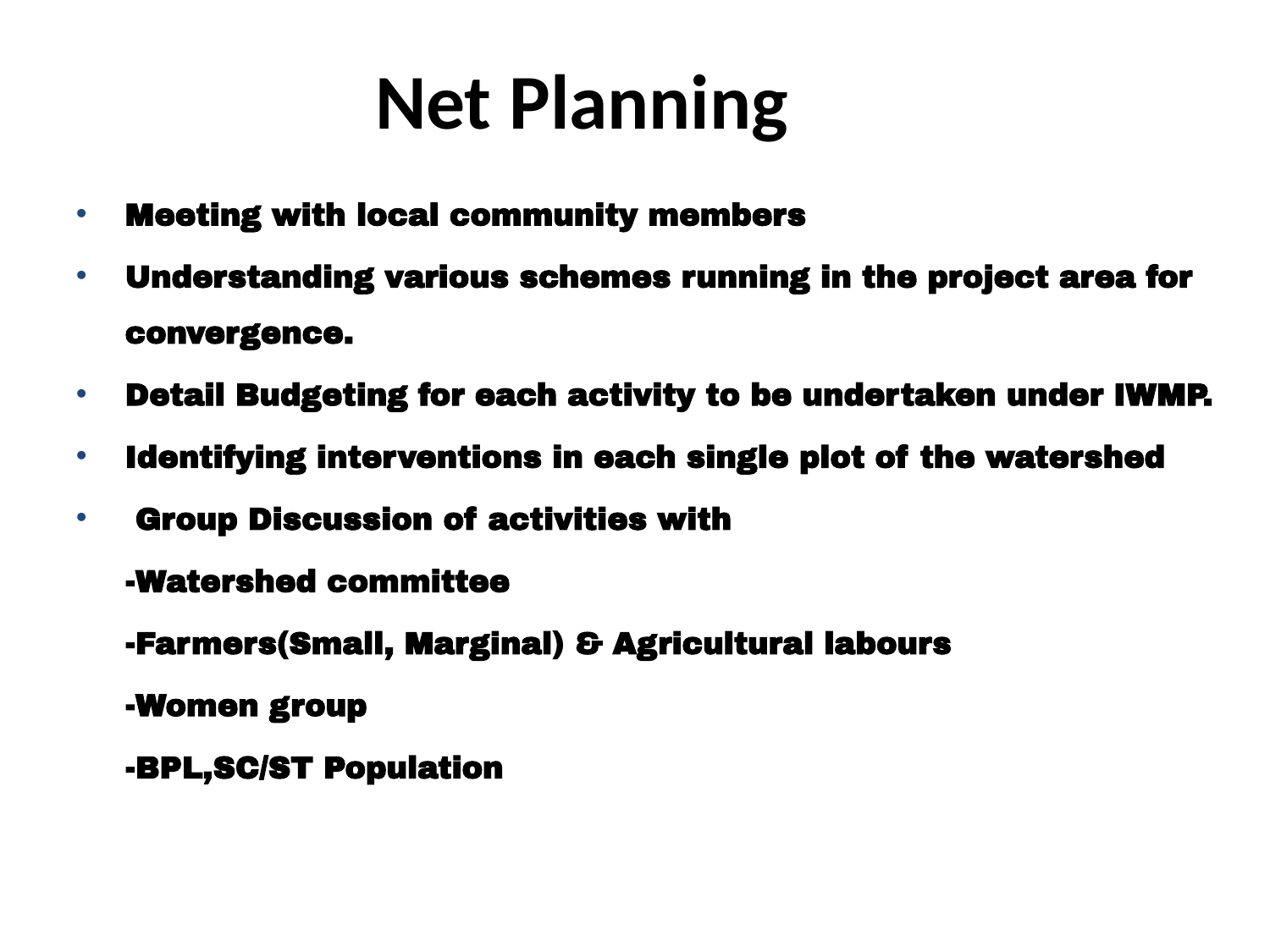

# Net Planning
Meeting with local community members
Understanding various schemes running in the project area for convergence.
Detail Budgeting for each activity to be undertaken under IWMP.
Identifying interventions in each single plot of the watershed
 Group Discussion of activities with
		-Watershed committee
		-Farmers(Small, Marginal) & Agricultural labours
		-Women group
		-BPL,SC/ST Population